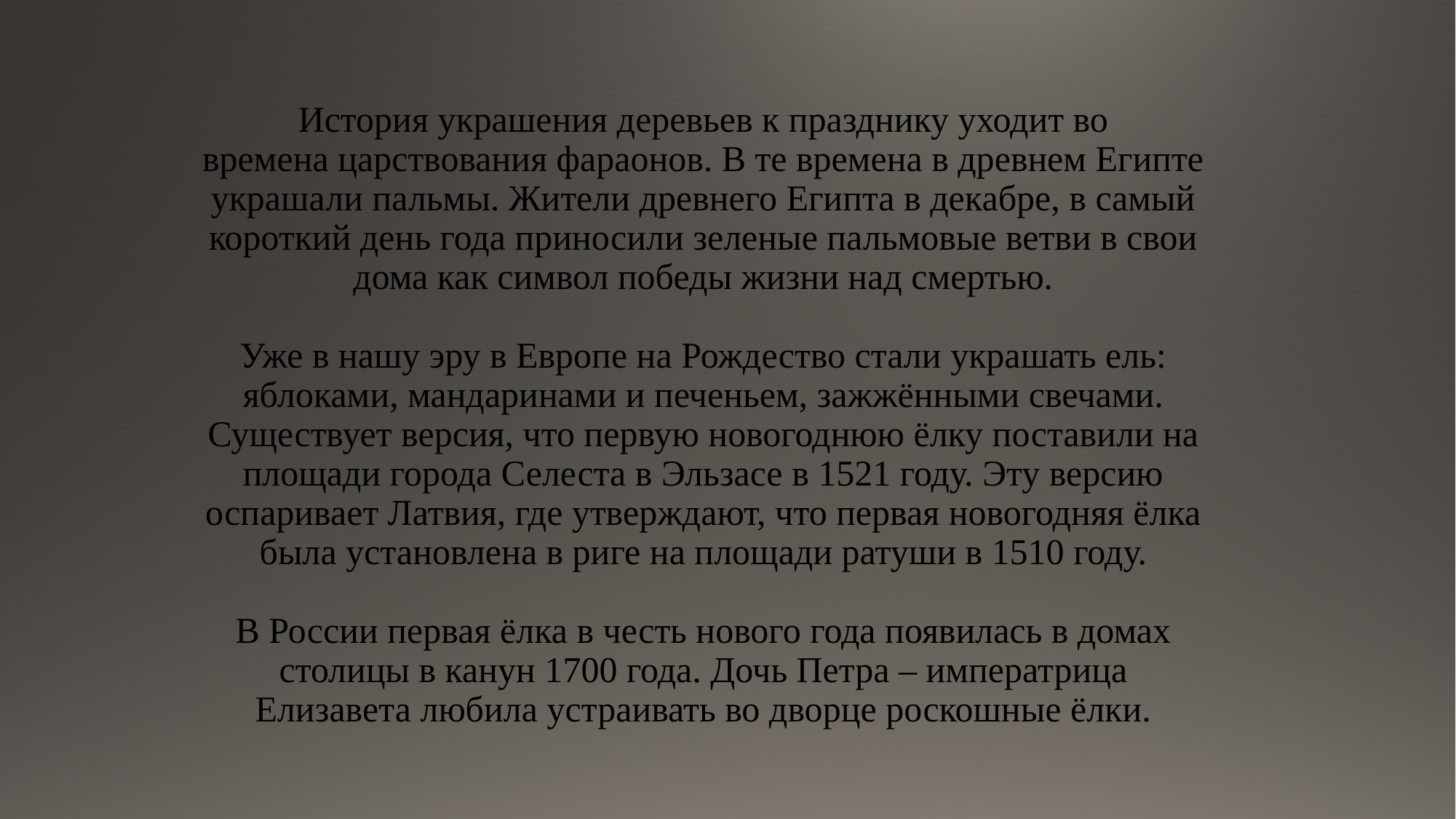

# История украшения деревьев к празднику уходит во времена царствования фараонов. В те времена в древнем Египте украшали пальмы. Жители древнего Египта в декабре, в самый короткий день года приносили зеленые пальмовые ветви в свои дома как символ победы жизни над смертью. Уже в нашу эру в Европе на Рождество стали украшать ель: яблоками, мандаринами и печеньем, зажжёнными свечами. Существует версия, что первую новогоднюю ёлку поставили на площади города Селеста в Эльзасе в 1521 году. Эту версию оспаривает Латвия, где утверждают, что первая новогодняя ёлка была установлена в риге на площади ратуши в 1510 году. В России первая ёлка в честь нового года появилась в домах столицы в канун 1700 года. Дочь Петра – императрица Елизавета любила устраивать во дворце роскошные ёлки.